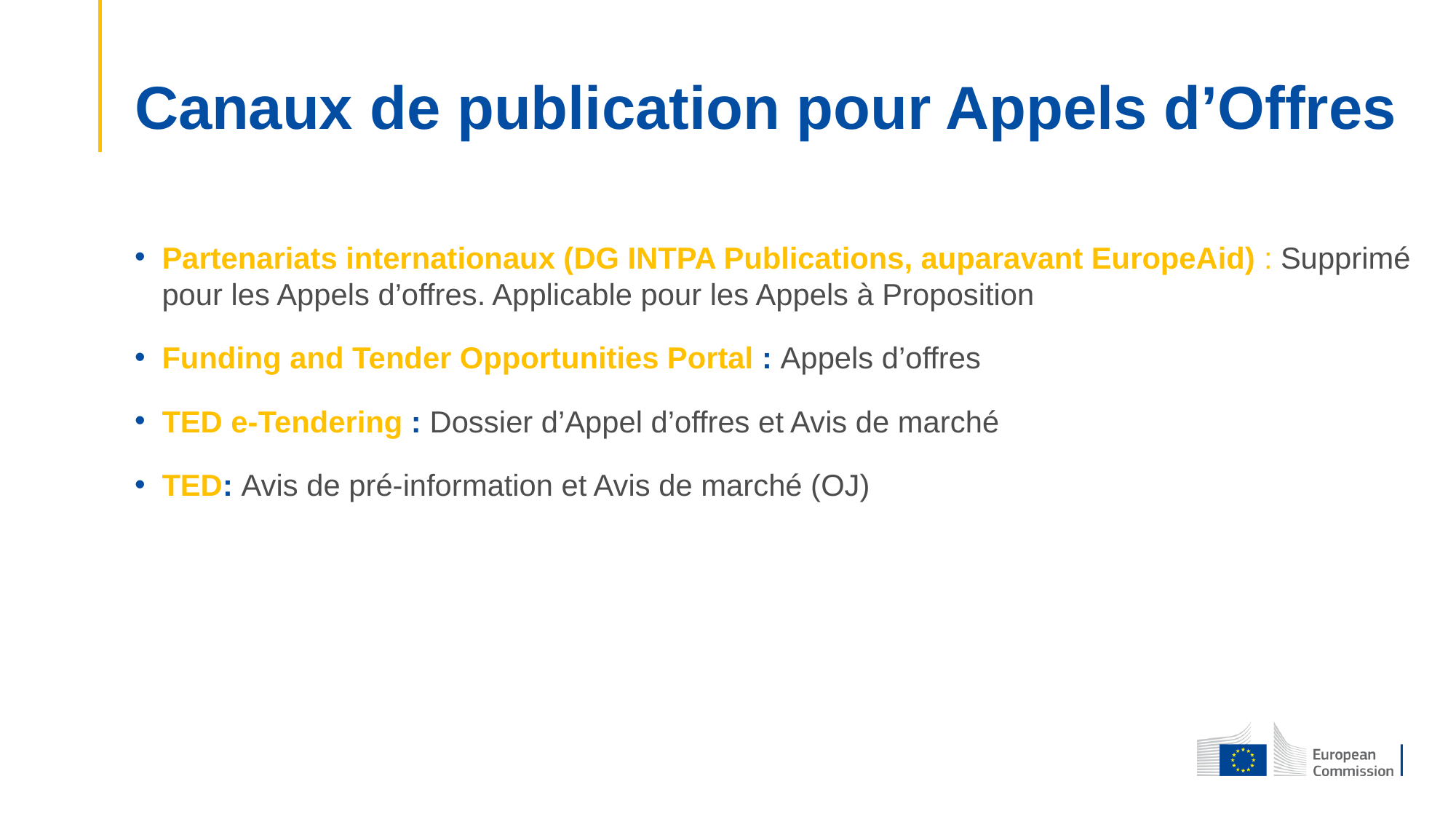

# Canaux de publication pour Appels d’Offres
Partenariats internationaux (DG INTPA Publications, auparavant EuropeAid) : Supprimé pour les Appels d’offres. Applicable pour les Appels à Proposition
Funding and Tender Opportunities Portal : Appels d’offres
TED e-Tendering : Dossier d’Appel d’offres et Avis de marché
TED: Avis de pré-information et Avis de marché (OJ)